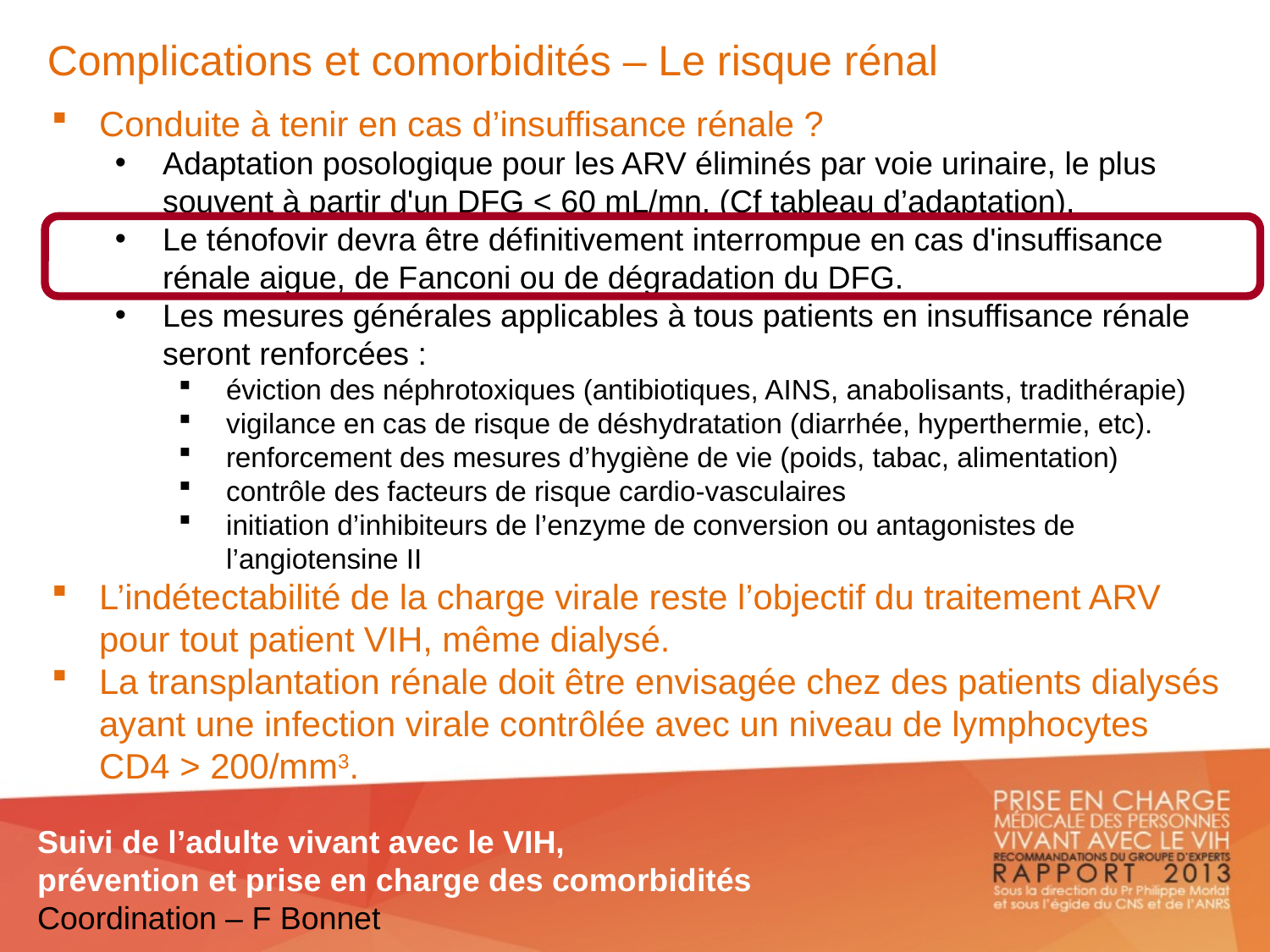

Complications et comorbidités – Le risque rénal
Conduite à tenir en cas d’insuffisance rénale ?
Adaptation posologique pour les ARV éliminés par voie urinaire, le plus souvent à partir d'un DFG < 60 mL/mn. (Cf tableau d’adaptation).
Le ténofovir devra être définitivement interrompue en cas d'insuffisance rénale aigue, de Fanconi ou de dégradation du DFG.
Les mesures générales applicables à tous patients en insuffisance rénale seront renforcées :
éviction des néphrotoxiques (antibiotiques, AINS, anabolisants, tradithérapie)
vigilance en cas de risque de déshydratation (diarrhée, hyperthermie, etc).
renforcement des mesures d’hygiène de vie (poids, tabac, alimentation)
contrôle des facteurs de risque cardio-vasculaires
initiation d’inhibiteurs de l’enzyme de conversion ou antagonistes de l’angiotensine II
L’indétectabilité de la charge virale reste l’objectif du traitement ARV pour tout patient VIH, même dialysé.
La transplantation rénale doit être envisagée chez des patients dialysés ayant une infection virale contrôlée avec un niveau de lymphocytes CD4 > 200/mm3.

Suivi de l’adulte vivant avec le VIH,
prévention et prise en charge des comorbidités
Coordination – F Bonnet